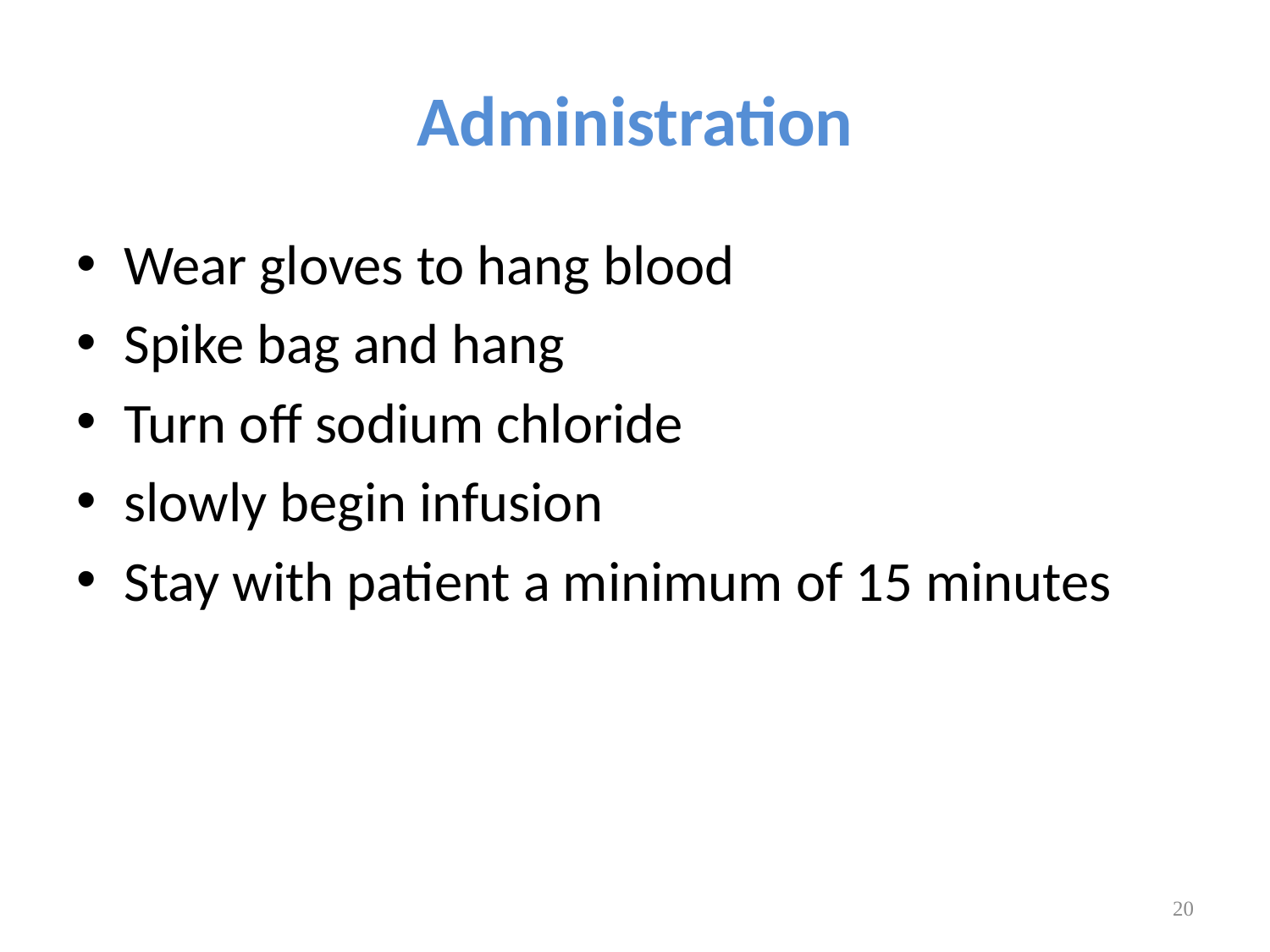

# Administration
Wear gloves to hang blood
Spike bag and hang
Turn off sodium chloride
slowly begin infusion
Stay with patient a minimum of 15 minutes
20